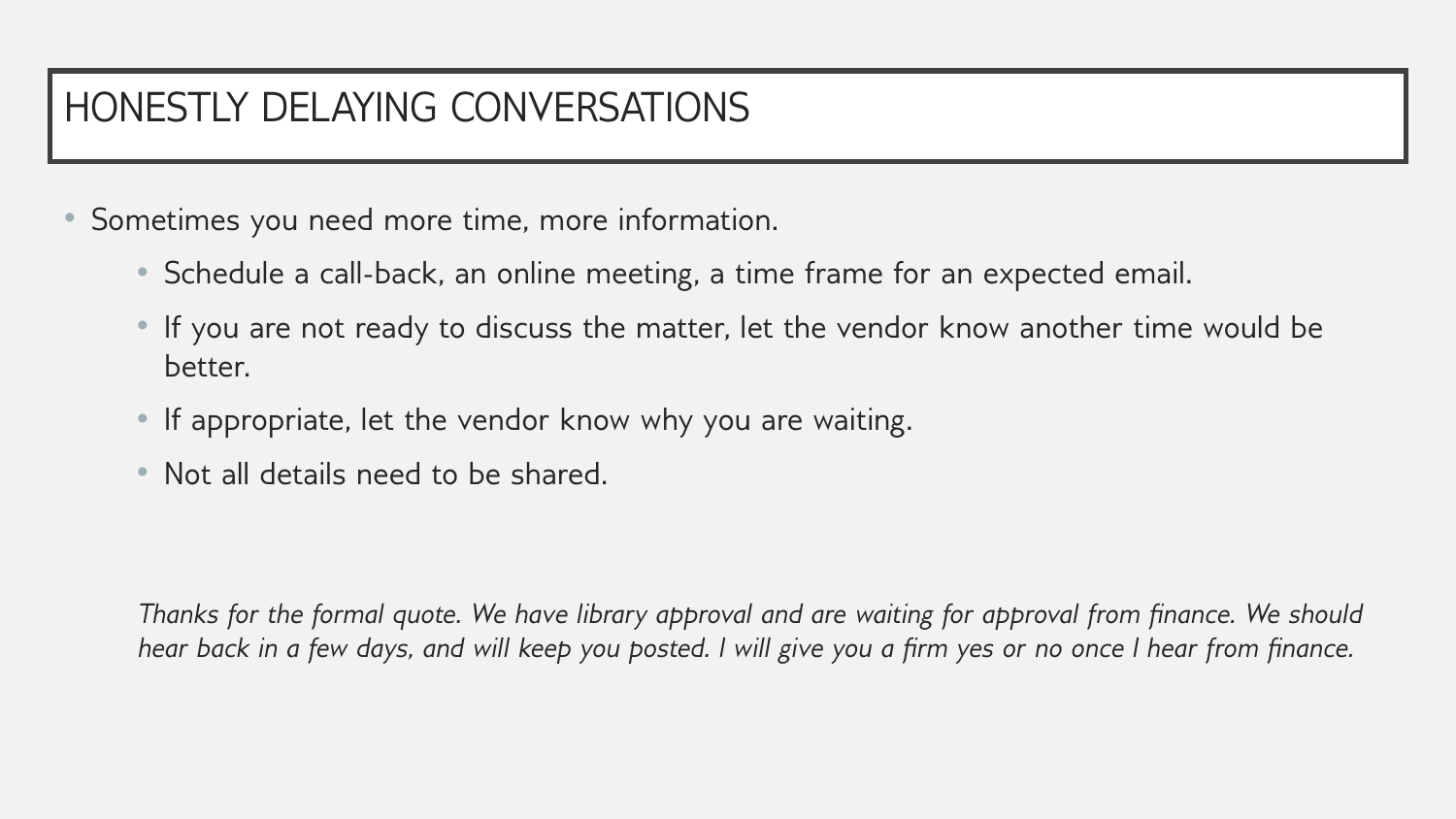

# HONESTLY DELAYING CONVERSATIONS
Sometimes you need more time, more information.
Schedule a call-back, an online meeting, a time frame for an expected email.
If you are not ready to discuss the matter, let the vendor know another time would be better.
If appropriate, let the vendor know why you are waiting.
Not all details need to be shared.

Thanks for the formal quote. We have library approval and are waiting for approval from finance. We should hear back in a few days, and will keep you posted. I will give you a firm yes or no once I hear from finance.